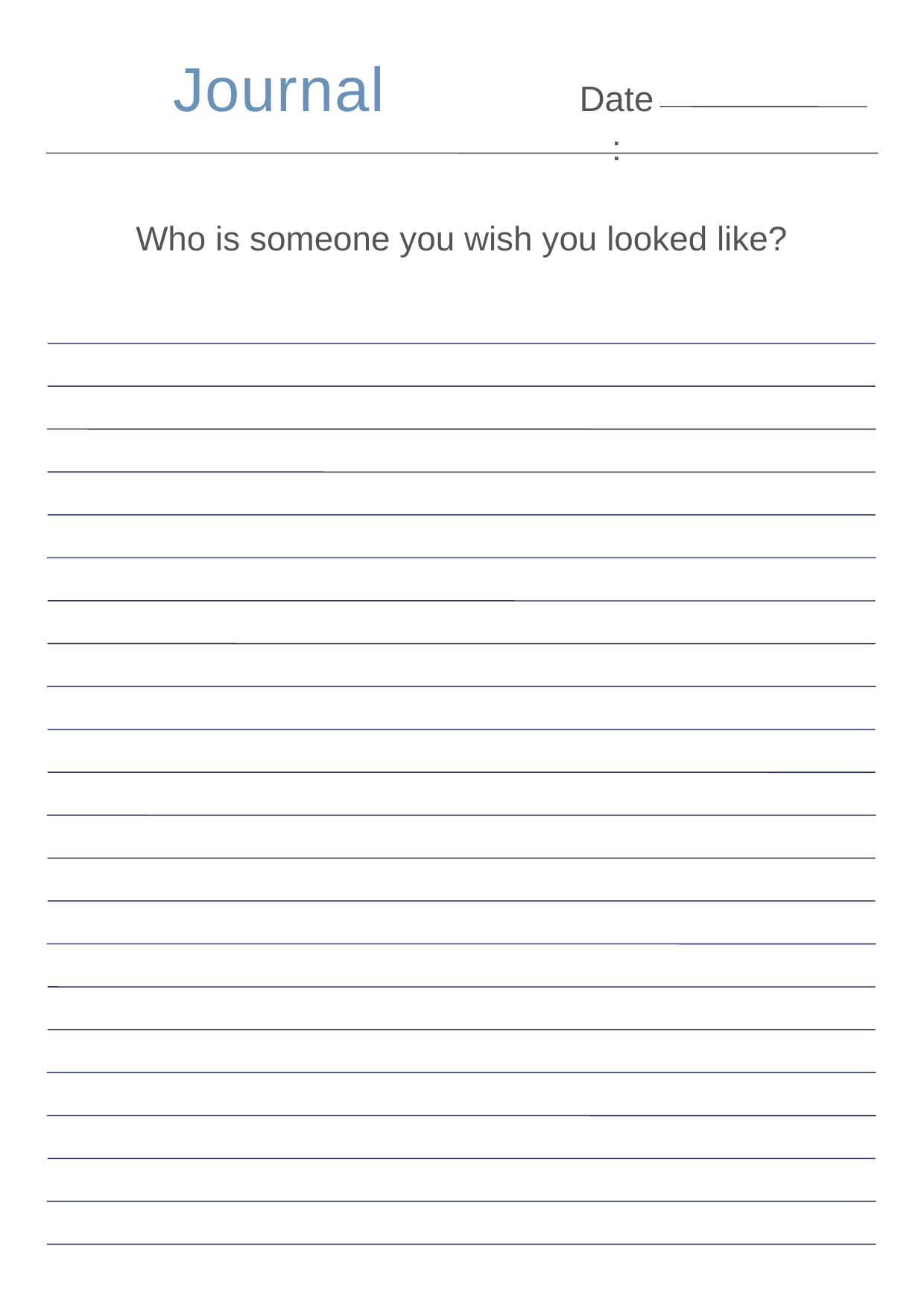

Journal
Date:

Who is someone you wish you looked like?